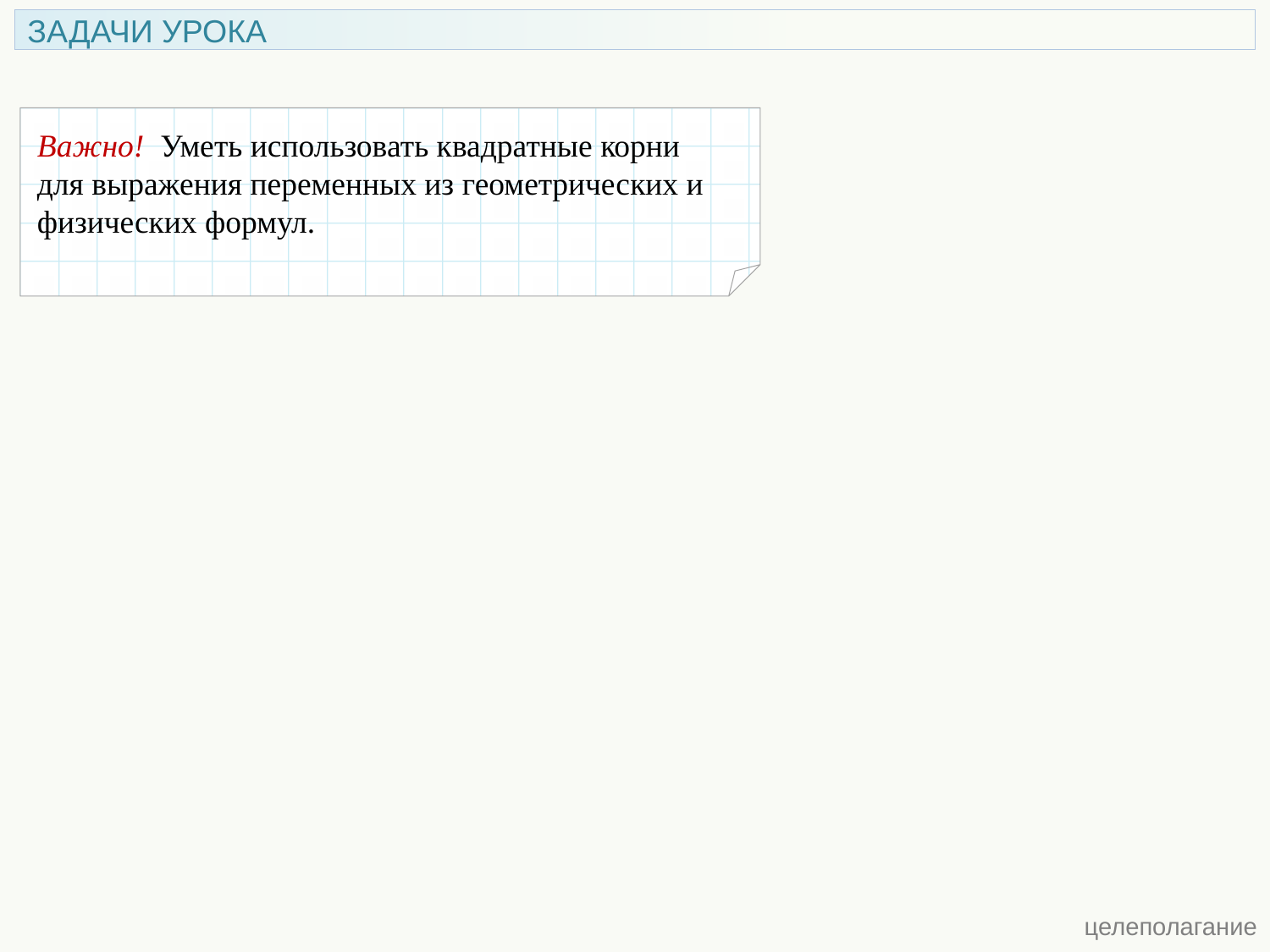

ЗАДАЧИ УРОКА

Важно!  Уметь использовать квадратные корни для выражения переменных из геометрических и физических формул.
  целеполагание